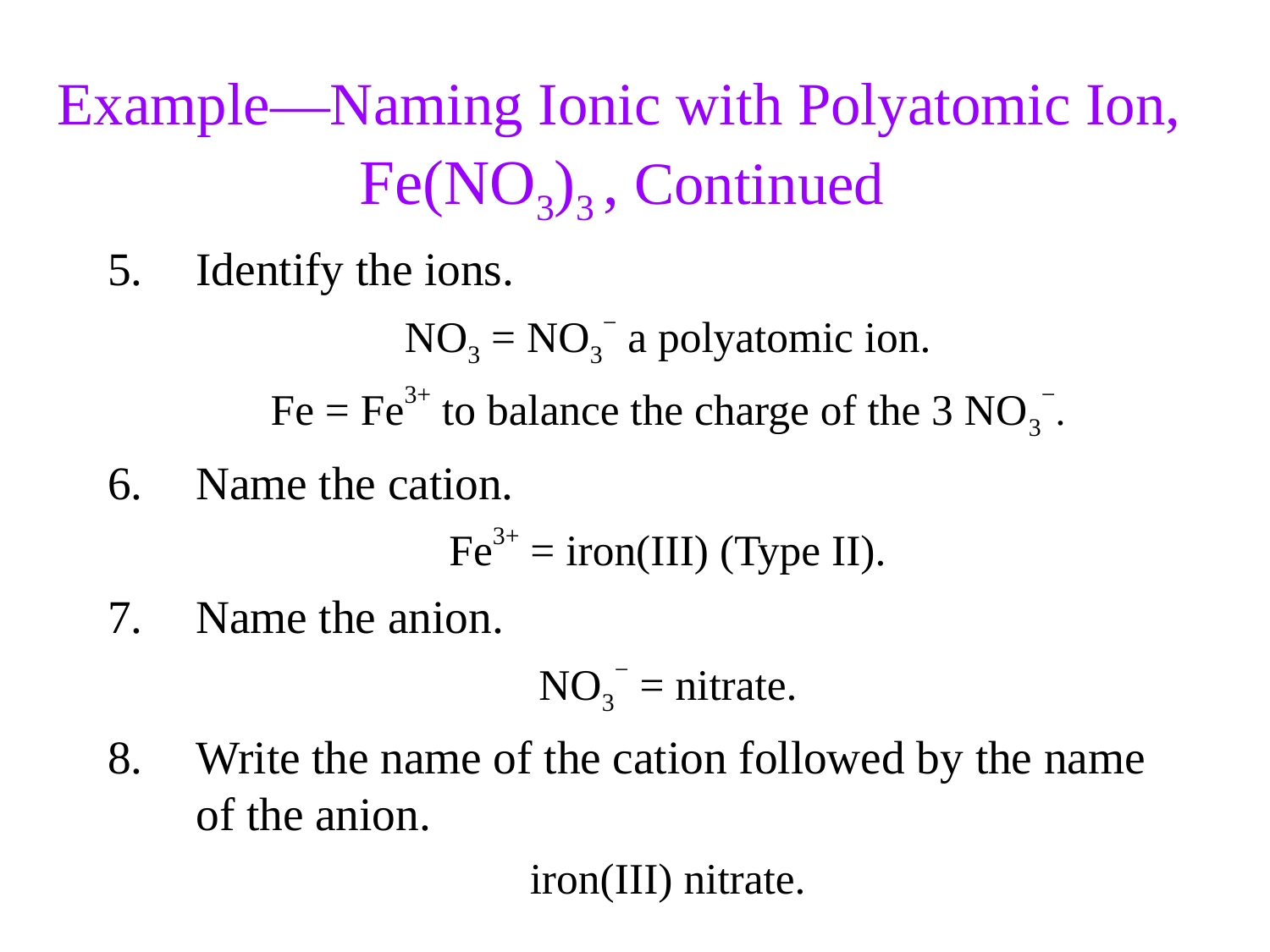

Example—Naming Ionic with Polyatomic Ion,
Fe(NO3)3 , Continued
Identify the ions.
NO3 = NO3− a polyatomic ion.
Fe = Fe3+ to balance the charge of the 3 NO3−.
Name the cation.
Fe3+ = iron(III) (Type II).
Name the anion.
NO3− = nitrate.
Write the name of the cation followed by the name of the anion.
iron(III) nitrate.